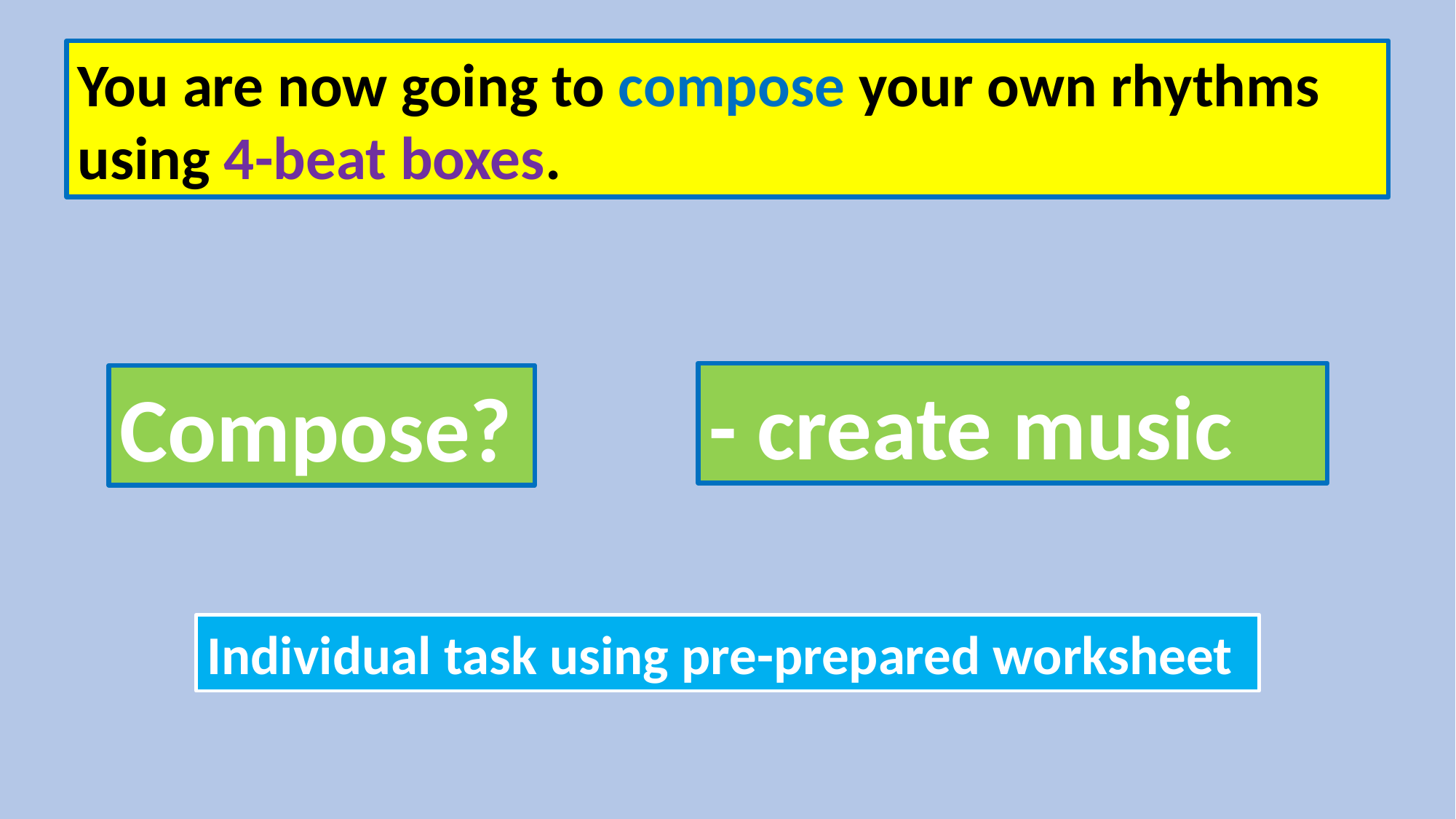

You are now going to compose your own rhythms using 4-beat boxes.
- create music
Compose?
Individual task using pre-prepared worksheet